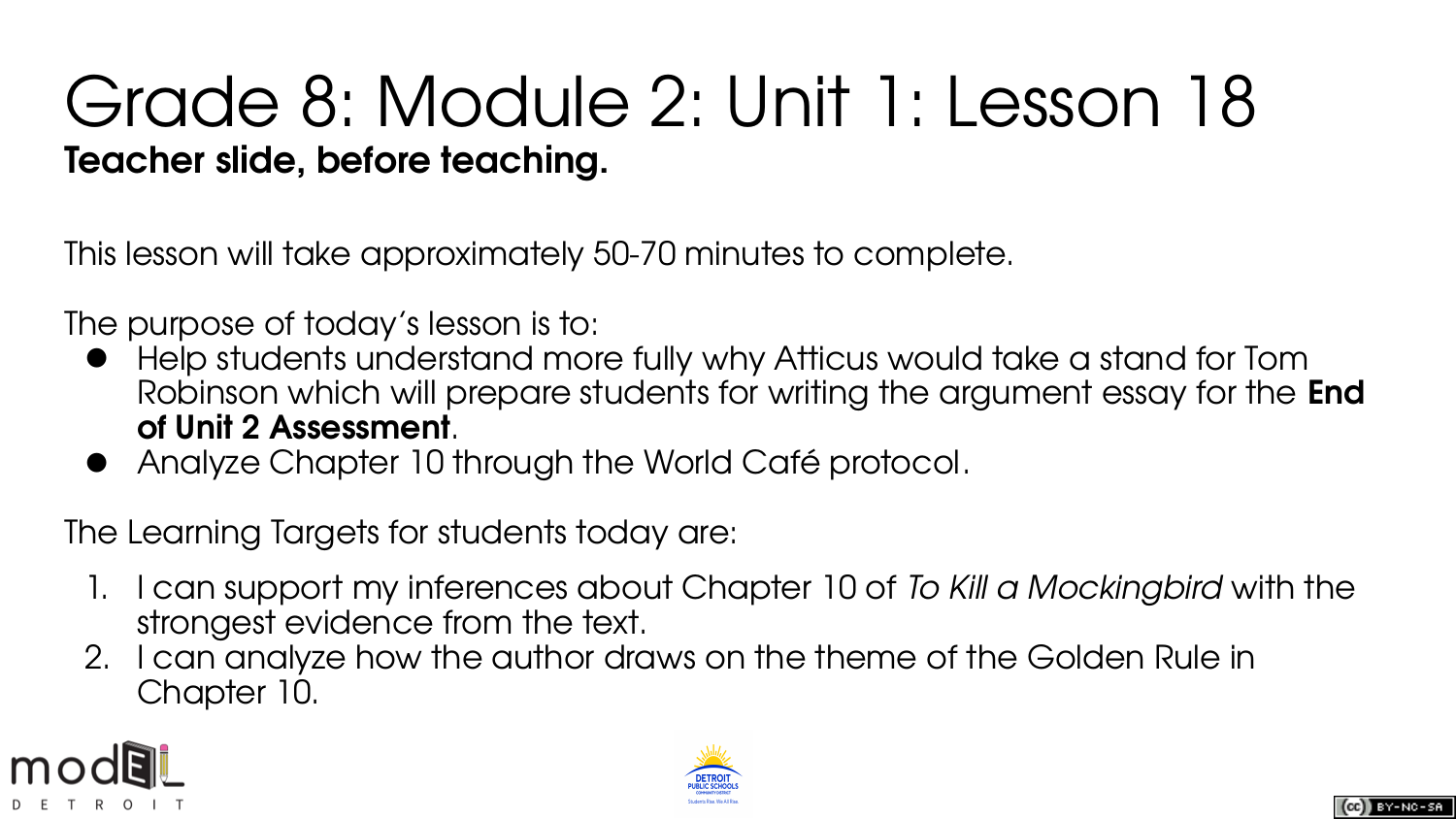

# Grade 8: Module 2: Unit 1: Lesson 18
Teacher slide, before teaching.
This lesson will take approximately 50-70 minutes to complete.

The purpose of today’s lesson is to:
Help students understand more fully why Atticus would take a stand for Tom Robinson which will prepare students for writing the argument essay for the End of Unit 2 Assessment.
Analyze Chapter 10 through the World Café protocol.

The Learning Targets for students today are:
I can support my inferences about Chapter 10 of To Kill a Mockingbird with the strongest evidence from the text.
I can analyze how the author draws on the theme of the Golden Rule in Chapter 10.